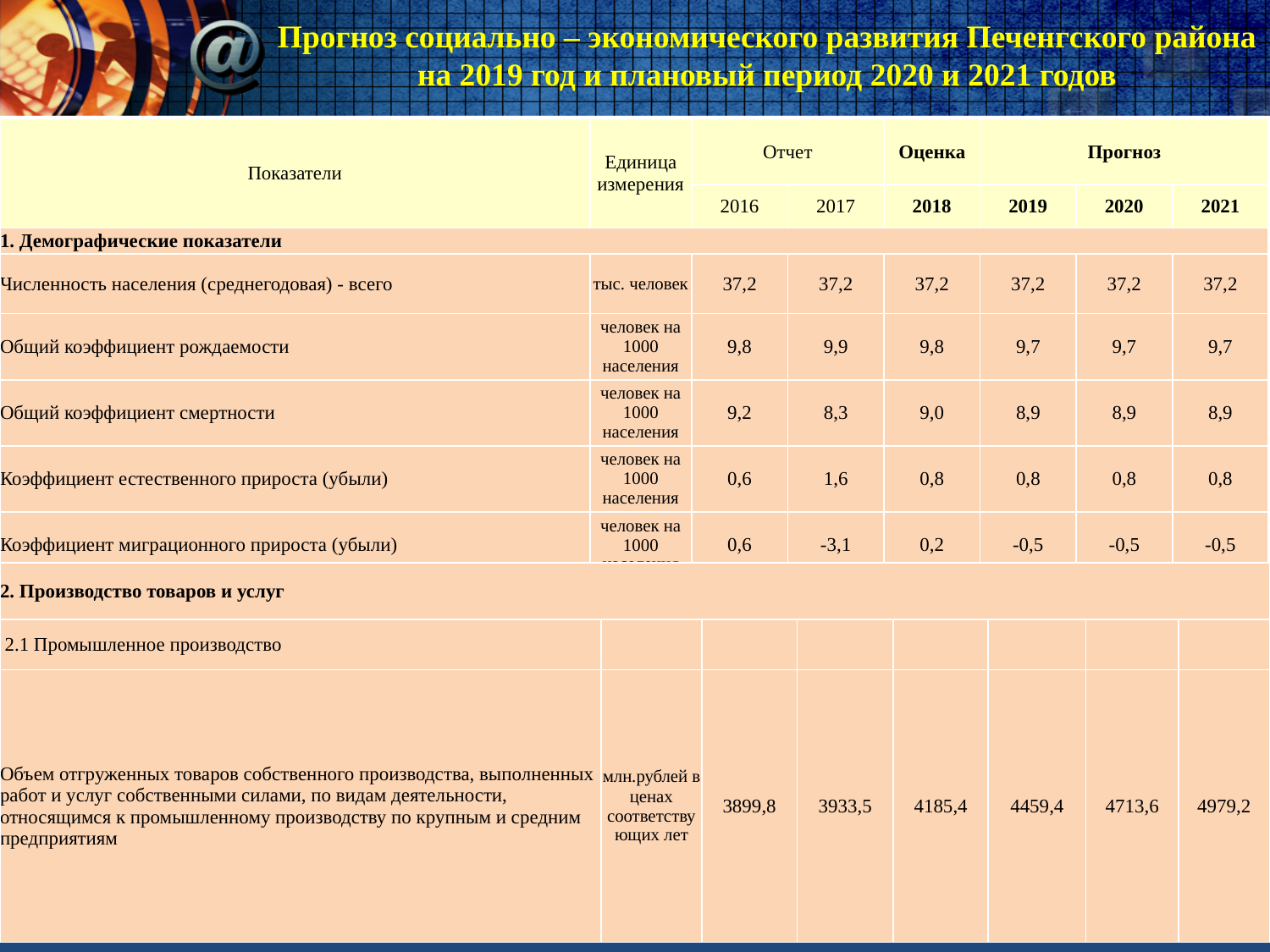

# Прогноз социально – экономического развития Печенгского района на 2019 год и плановый период 2020 и 2021 годов
| Показатели | Единица измерения | Отчет |  | Оценка | Прогноз |  |  |
| --- | --- | --- | --- | --- | --- | --- | --- |
|  |  | 2016 | 2017 | 2018 | 2019 | 2020 | 2021 |
| 1. Демографические показатели |  |  |  |  |  |  |  |
| Численность населения (среднегодовая) - всего | тыс. человек | 37,2 | 37,2 | 37,2 | 37,2 | 37,2 | 37,2 |
| Общий коэффициент рождаемости | человек на 1000 населения | 9,8 | 9,9 | 9,8 | 9,7 | 9,7 | 9,7 |
| Общий коэффициент смертности | человек на 1000 населения | 9,2 | 8,3 | 9,0 | 8,9 | 8,9 | 8,9 |
| Коэффициент естественного прироста (убыли) | человек на 1000 населения | 0,6 | 1,6 | 0,8 | 0,8 | 0,8 | 0,8 |
| Коэффициент миграционного прироста (убыли) | человек на 1000 населения | 0,6 | -3,1 | 0,2 | -0,5 | -0,5 | -0,5 |
| 2. Производство товаров и услуг |  |  |  |  |  |  |  |
| --- | --- | --- | --- | --- | --- | --- | --- |
| 2.1 Промышленное производство |  |  |  |  |  |  |  |
| Объем отгруженных товаров собственного производства, выполненных работ и услуг собственными силами, по видам деятельности, относящимся к промышленному производству по крупным и средним предприятиям | млн.рублей в ценах соответствующих лет | 3899,8 | 3933,5 | 4185,4 | 4459,4 | 4713,6 | 4979,2 |